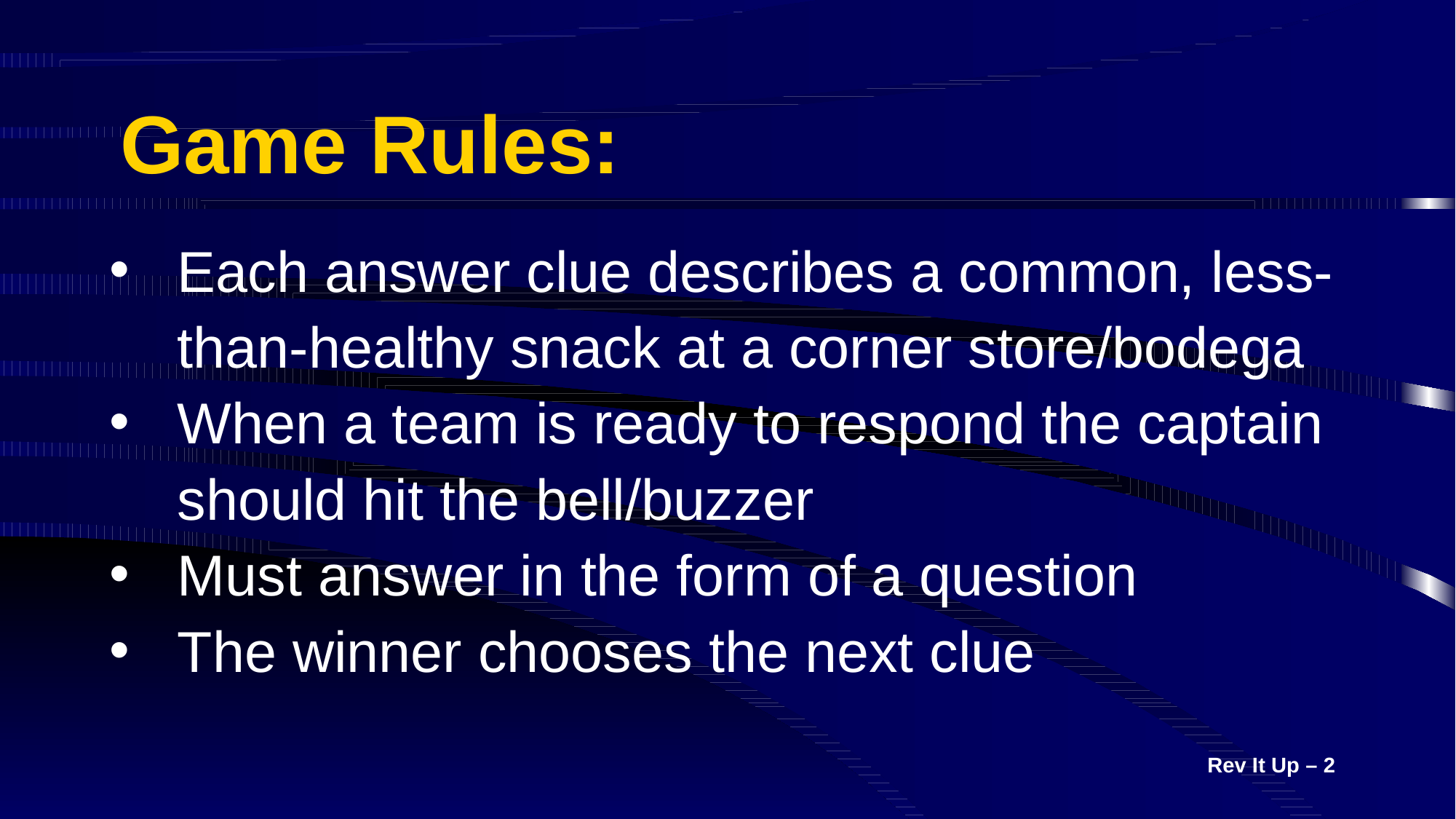

# Game Rules:
Each answer clue describes a common, less-than-healthy snack at a corner store/bodega
When a team is ready to respond the captain should hit the bell/buzzer
Must answer in the form of a question
The winner chooses the next clue
Rev It Up – 2